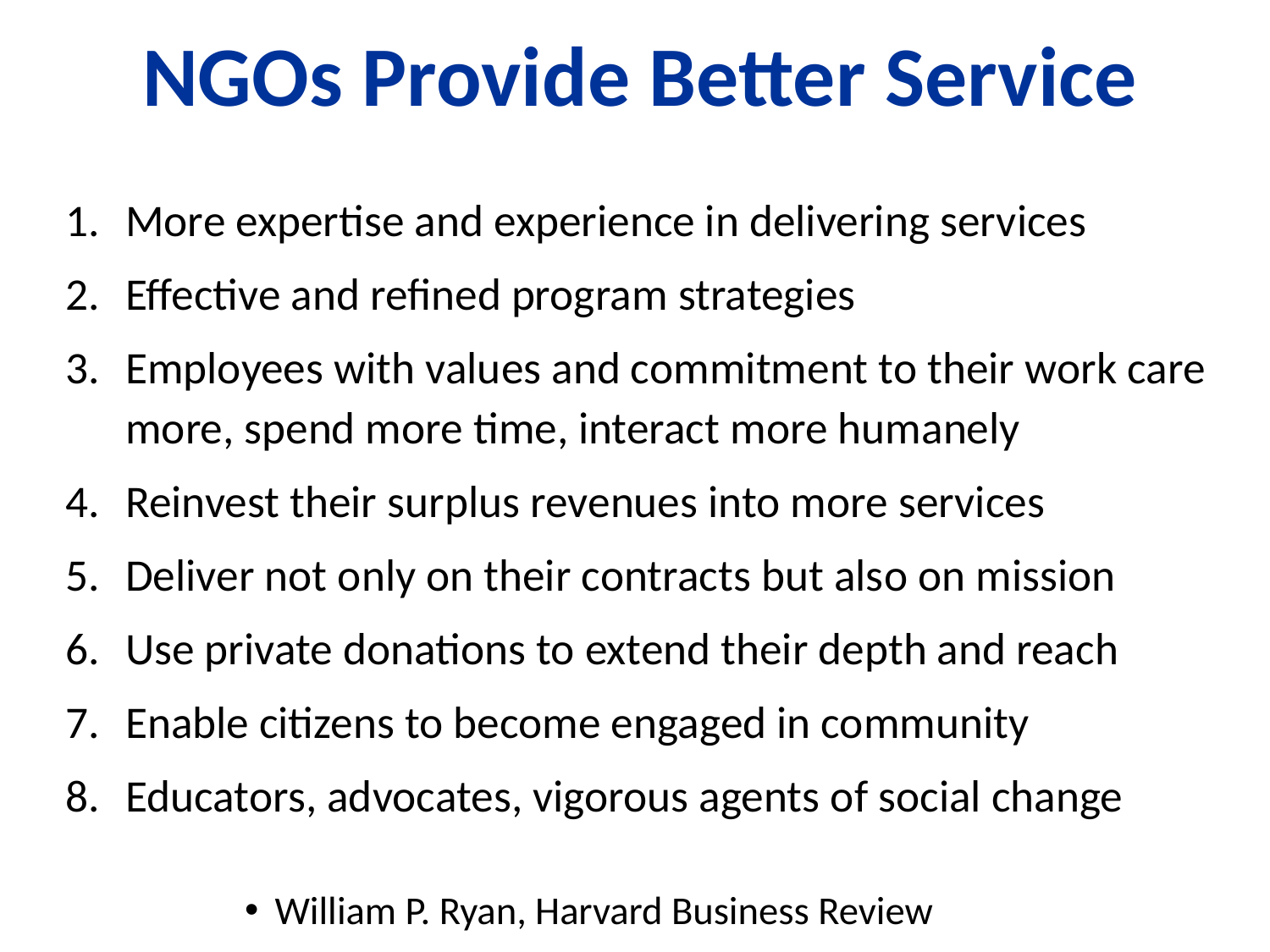

# NGOs Provide Better Service
More expertise and experience in delivering services
Effective and refined program strategies
Employees with values and commitment to their work care more, spend more time, interact more humanely
Reinvest their surplus revenues into more services
Deliver not only on their contracts but also on mission
Use private donations to extend their depth and reach
Enable citizens to become engaged in community
Educators, advocates, vigorous agents of social change

William P. Ryan, Harvard Business Review